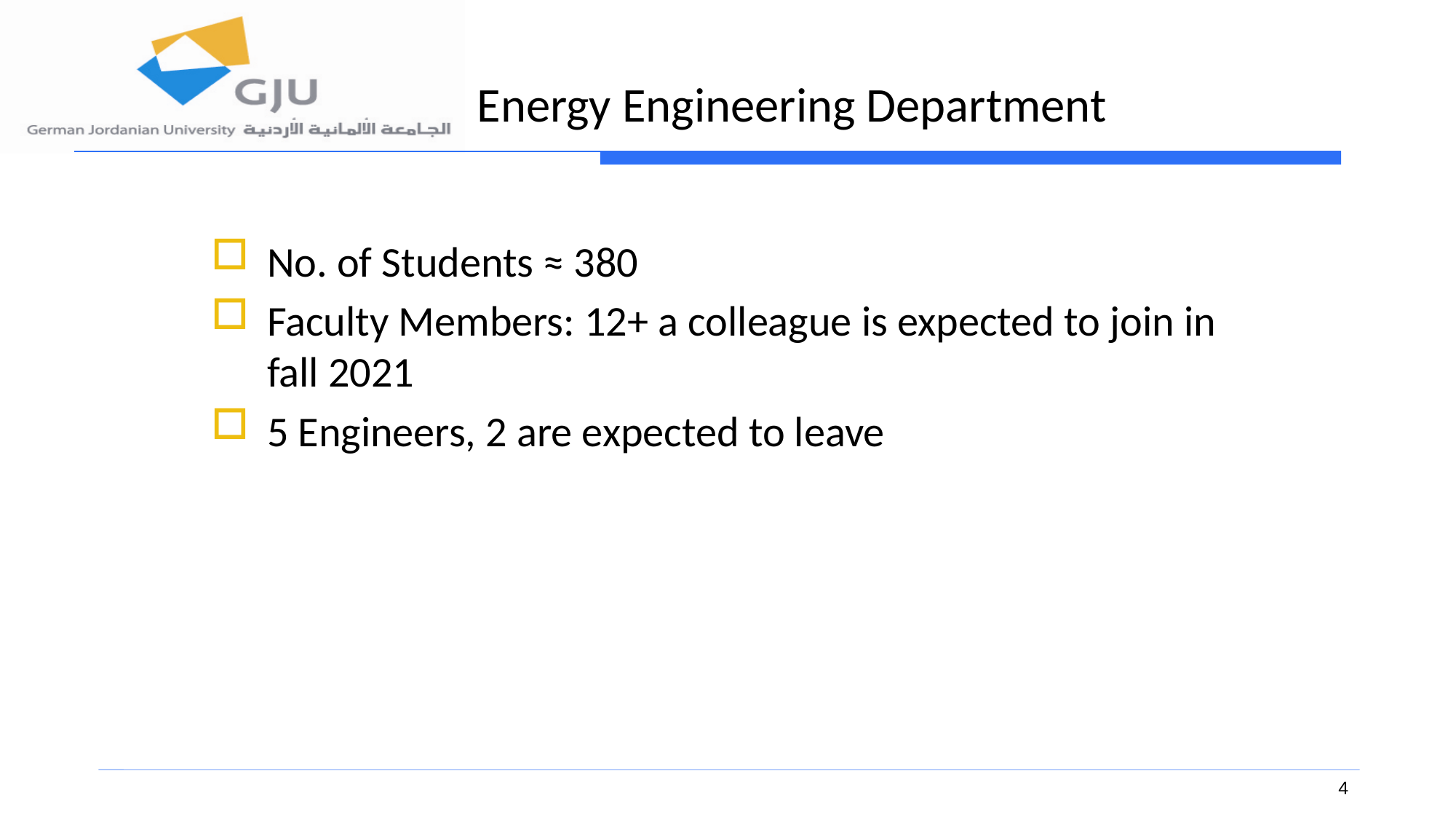

# Energy Engineering Department

No. of Students ≈ 380
Faculty Members: 12+ a colleague is expected to join in fall 2021
5 Engineers, 2 are expected to leave

4